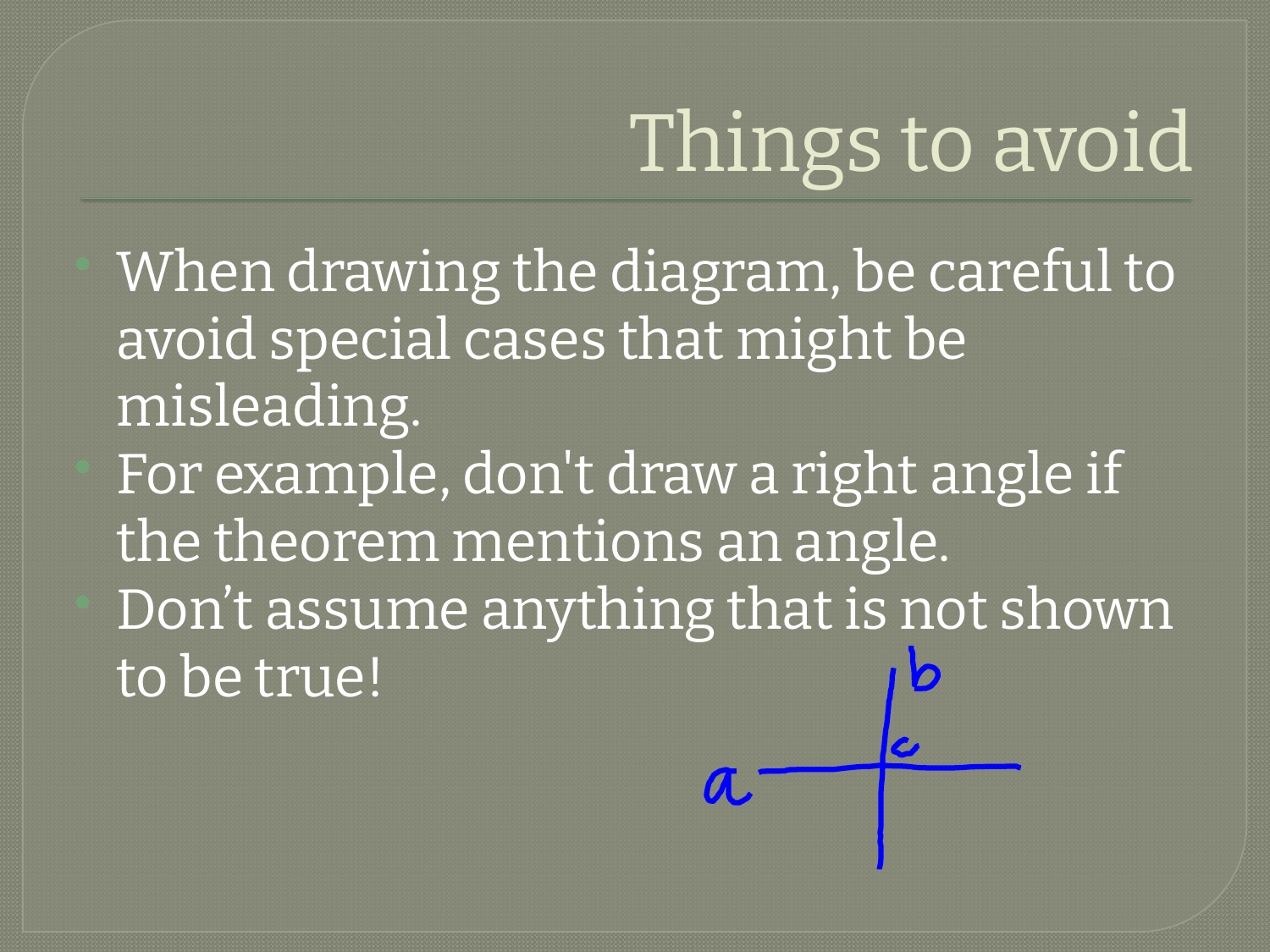

# Things to avoid
When drawing the diagram, be careful to avoid special cases that might be misleading.
For example, don't draw a right angle if the theorem mentions an angle.
Don’t assume anything that is not shown to be true!